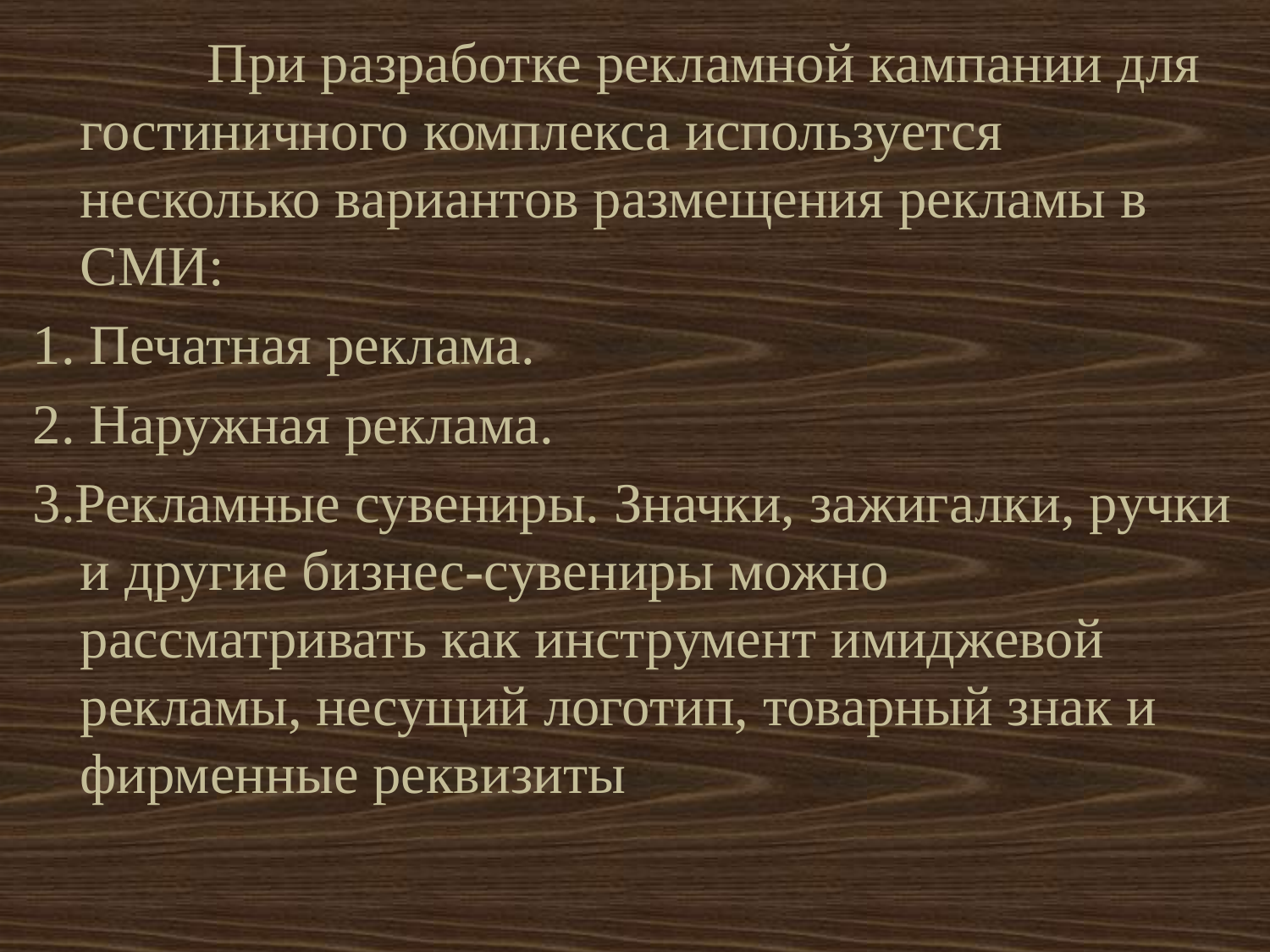

При разработке рекламной кампании для гостиничного комплекса используется несколько вариантов размещения рекламы в СМИ:
1. Печатная реклама.
2. Наружная реклама.
3.Рекламные сувениры. Значки, зажигалки, ручки и другие бизнес-сувениры можно рассматривать как инструмент имиджевой рекламы, несущий логотип, товарный знак и фирменные реквизиты